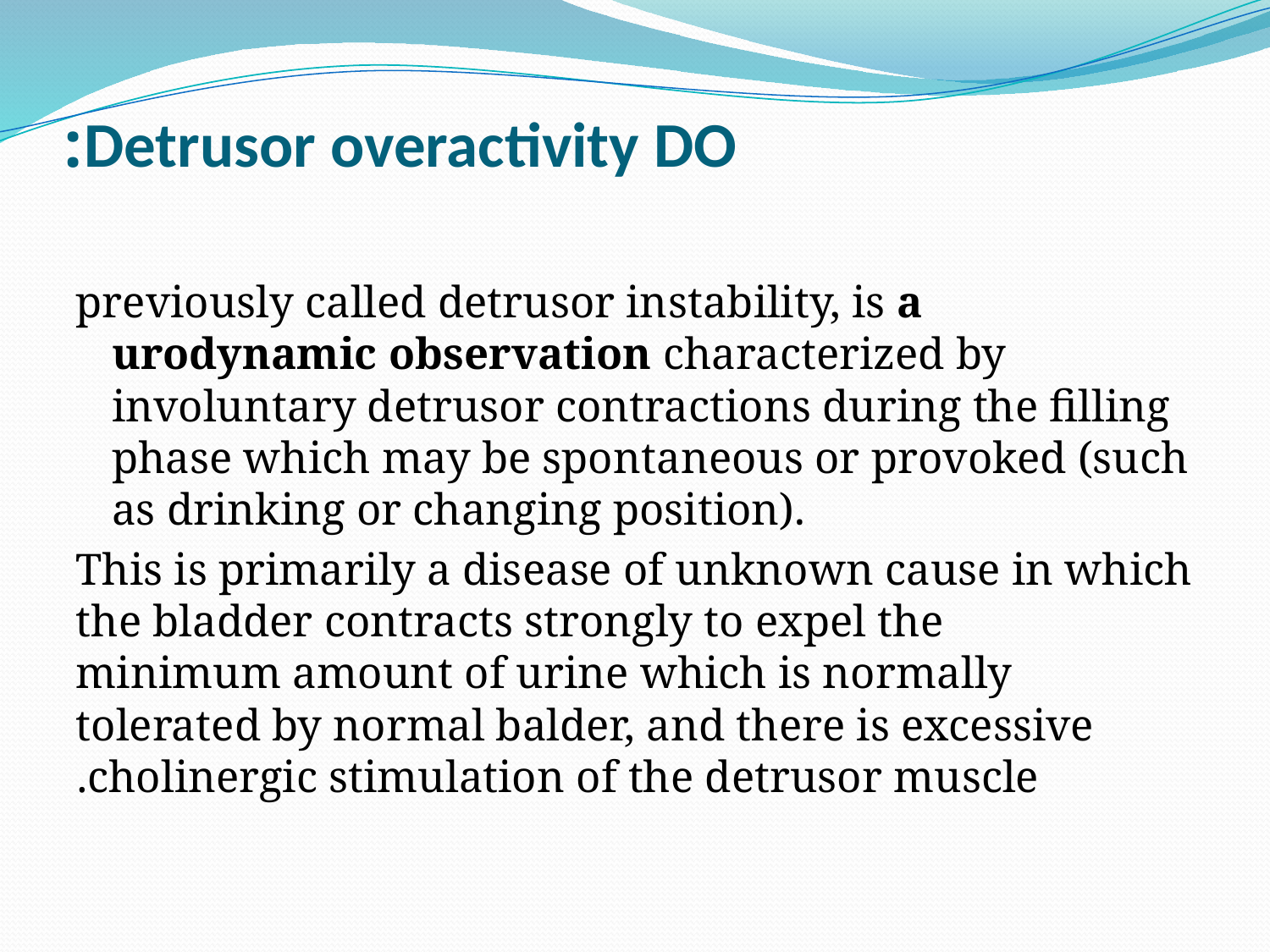

# Detrusor overactivity DO:
previously called detrusor instability, is a urodynamic observation characterized by involuntary detrusor contractions during the filling phase which may be spontaneous or provoked (such as drinking or changing position).
This is primarily a disease of unknown cause in which the bladder contracts strongly to expel the minimum amount of urine which is normally tolerated by normal balder, and there is excessive cholinergic stimulation of the detrusor muscle.